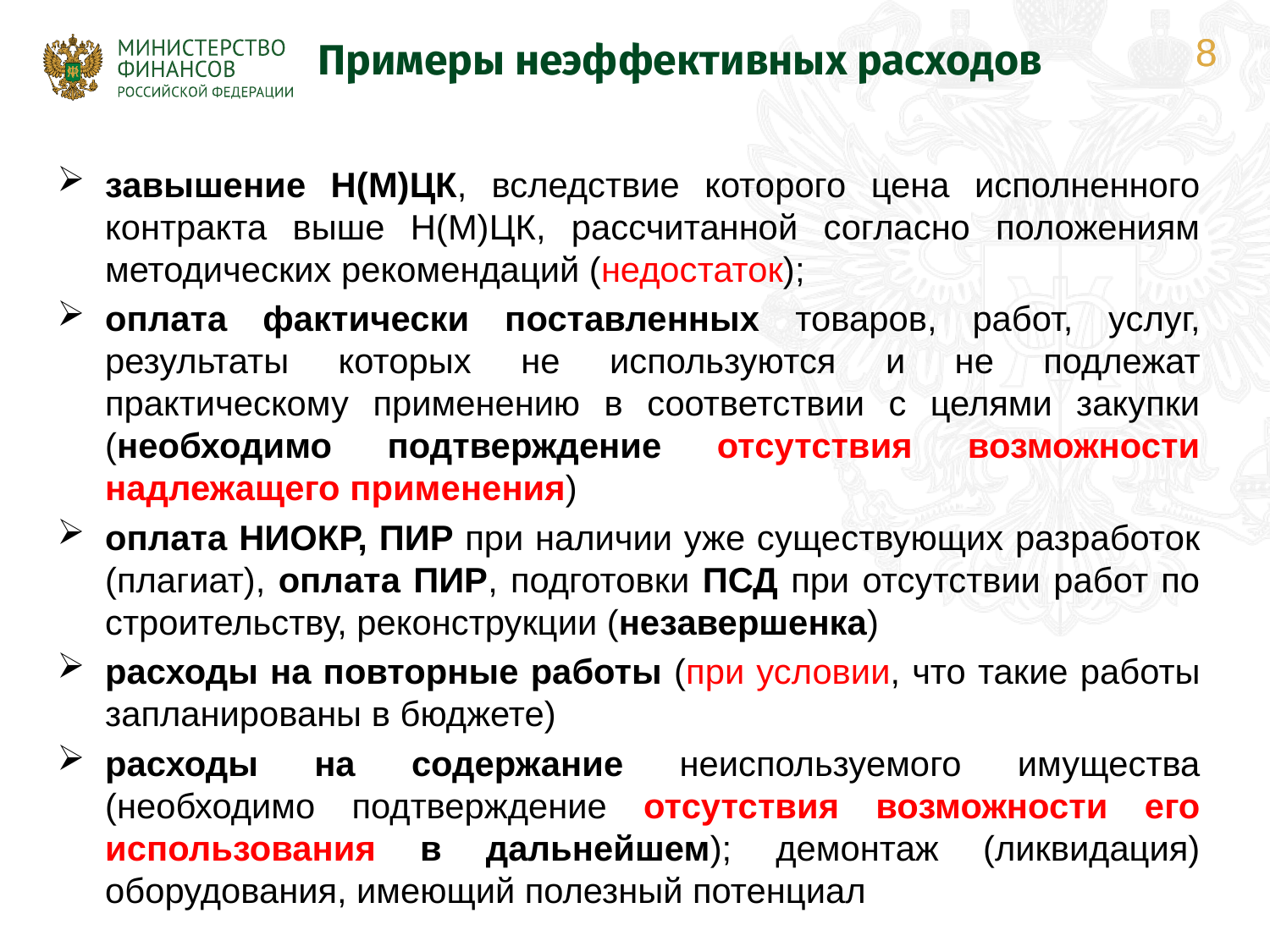

Примеры неэффективных расходов
завышение Н(М)ЦК, вследствие которого цена исполненного контракта выше Н(М)ЦК, рассчитанной согласно положениям методических рекомендаций (недостаток);
оплата фактически поставленных товаров, работ, услуг, результаты которых не используются и не подлежат практическому применению в соответствии с целями закупки (необходимо подтверждение отсутствия возможности надлежащего применения)
оплата НИОКР, ПИР при наличии уже существующих разработок (плагиат), оплата ПИР, подготовки ПСД при отсутствии работ по строительству, реконструкции (незавершенка)
расходы на повторные работы (при условии, что такие работы запланированы в бюджете)
расходы на содержание неиспользуемого имущества (необходимо подтверждение отсутствия возможности его использования в дальнейшем); демонтаж (ликвидация) оборудования, имеющий полезный потенциал